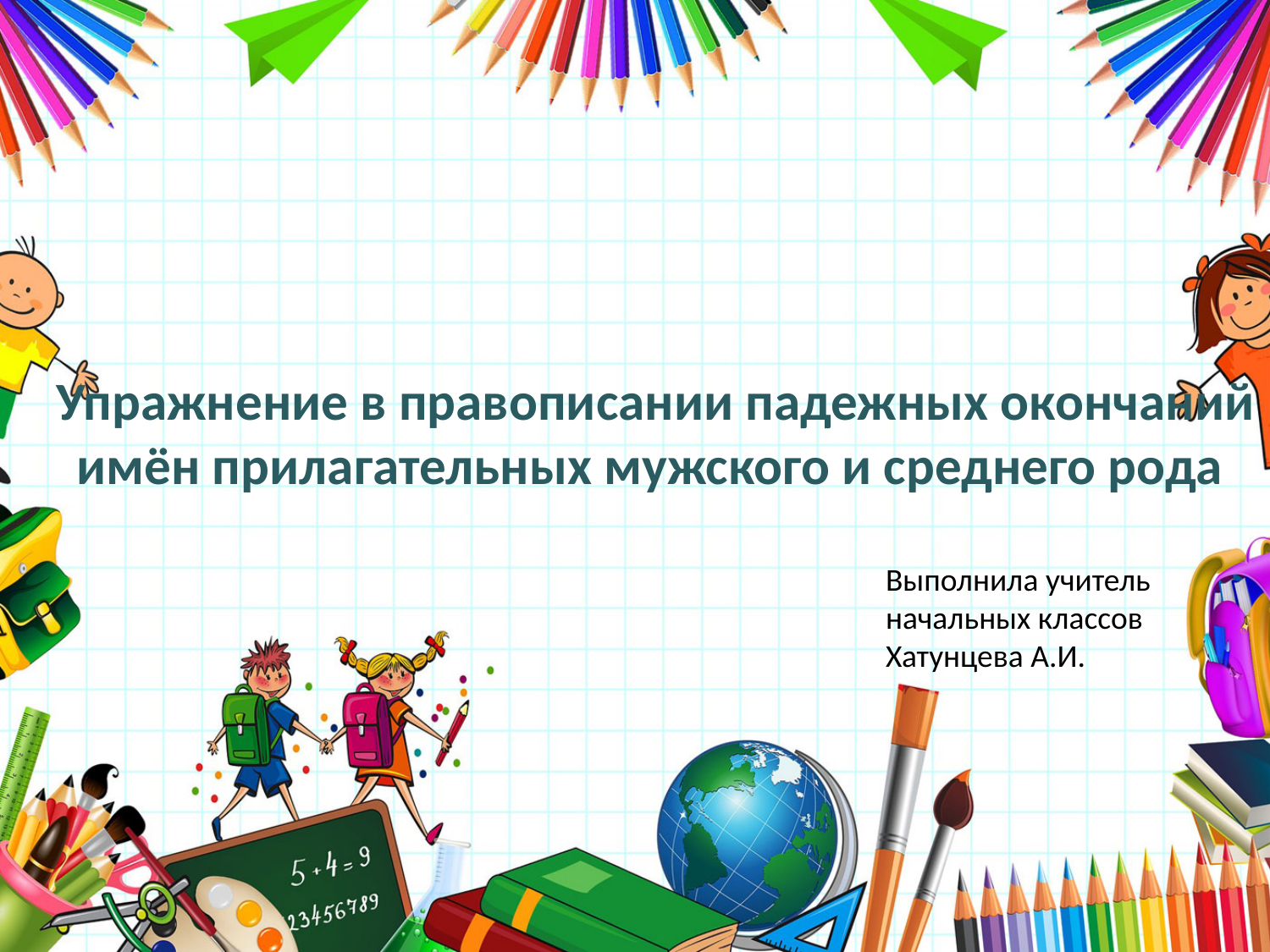

# Упражнение в правописании падежных окончаний имён прилагательных мужского и среднего рода
Выполнила учитель начальных классов
Хатунцева А.И.